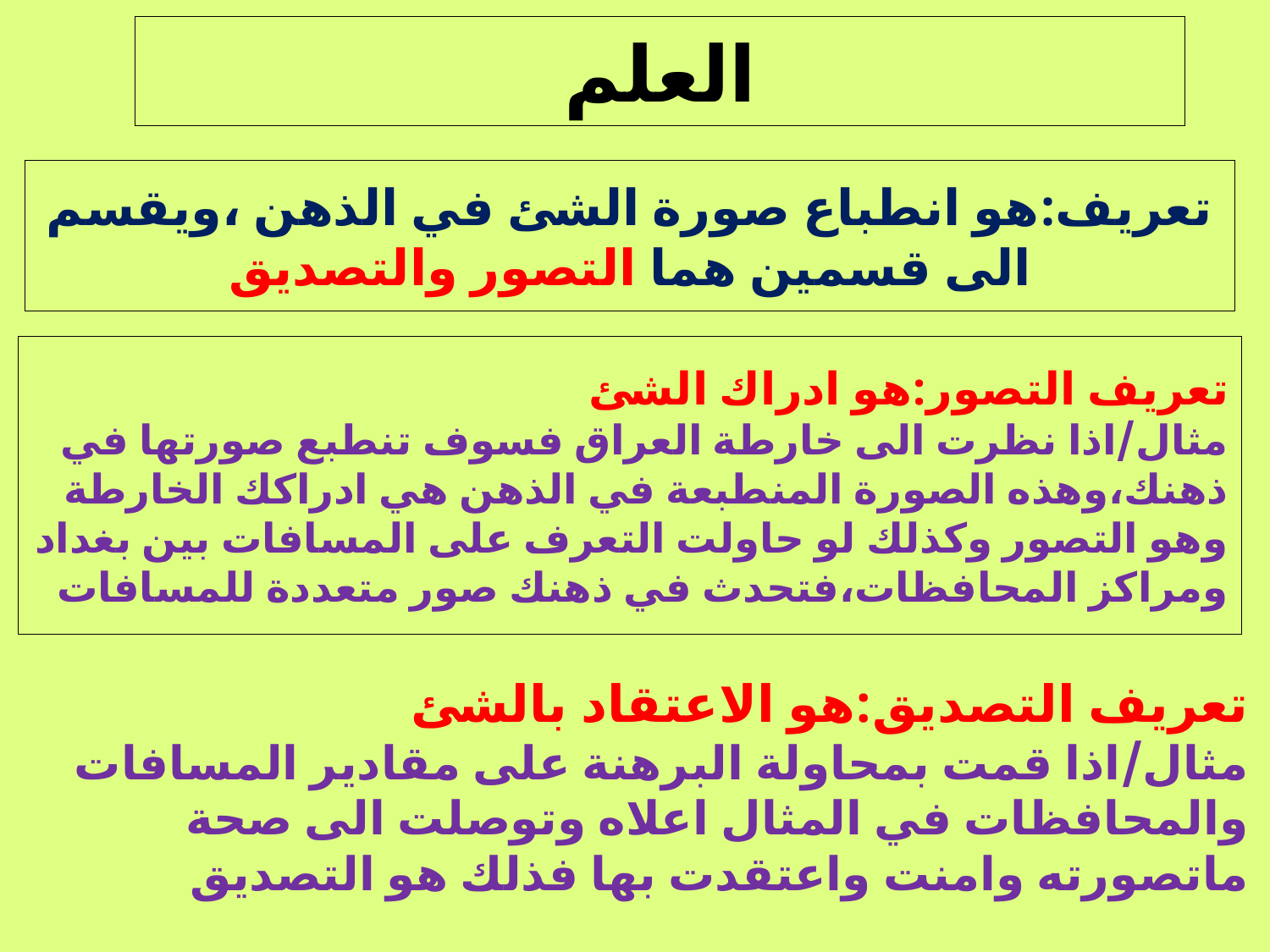

العلم
تعريف:هو انطباع صورة الشئ في الذهن ،ويقسم الى قسمين هما التصور والتصديق
تعريف التصور:هو ادراك الشئ
مثال/اذا نظرت الى خارطة العراق فسوف تنطبع صورتها في ذهنك،وهذه الصورة المنطبعة في الذهن هي ادراكك الخارطة وهو التصور وكذلك لو حاولت التعرف على المسافات بين بغداد ومراكز المحافظات،فتحدث في ذهنك صور متعددة للمسافات
تعريف التصديق:هو الاعتقاد بالشئ
مثال/اذا قمت بمحاولة البرهنة على مقادير المسافات والمحافظات في المثال اعلاه وتوصلت الى صحة ماتصورته وامنت واعتقدت بها فذلك هو التصديق